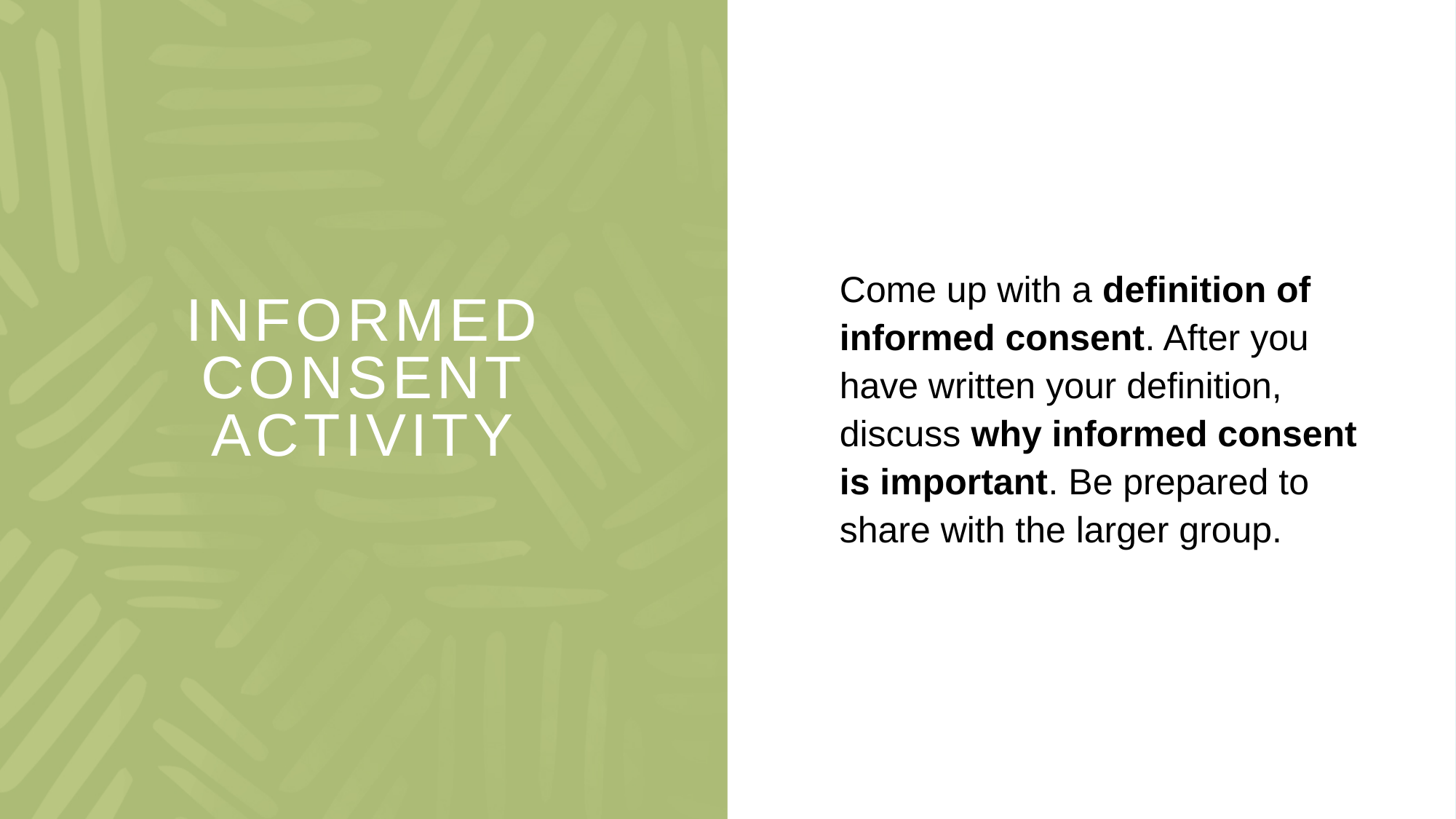

Come up with a definition of informed consent. After you have written your definition, discuss why informed consent is important. Be prepared to share with the larger group.
# informed consent Activity